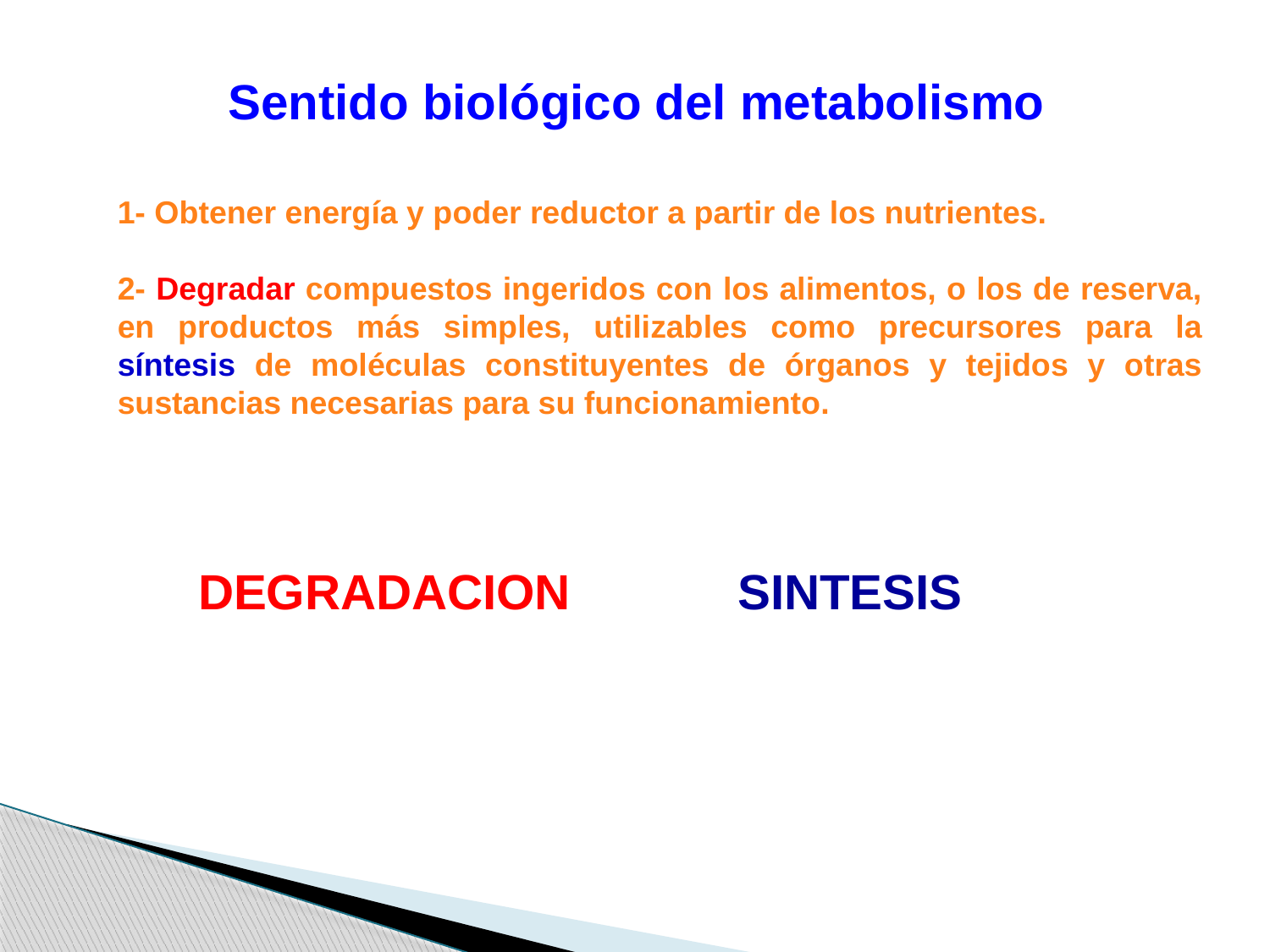

Sentido biológico del metabolismo
1- Obtener energía y poder reductor a partir de los nutrientes.

2- Degradar compuestos ingeridos con los alimentos, o los de reserva, en productos más simples, utilizables como precursores para la síntesis de moléculas constituyentes de órganos y tejidos y otras sustancias necesarias para su funcionamiento.
DEGRADACION
SINTESIS